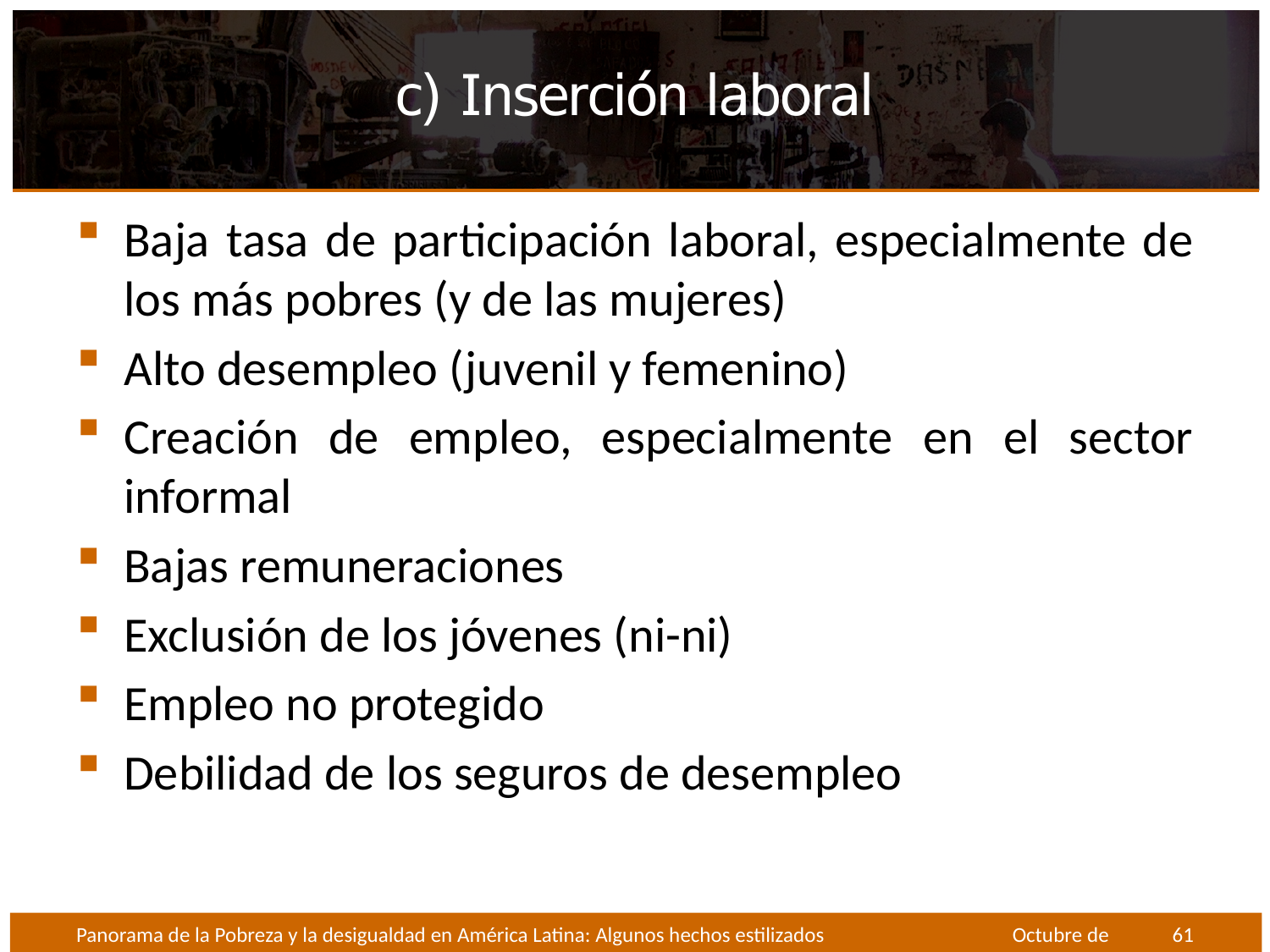

# c) Inserción laboral
Baja tasa de participación laboral, especialmente de los más pobres (y de las mujeres)
Alto desempleo (juvenil y femenino)
Creación de empleo, especialmente en el sector informal
Bajas remuneraciones
Exclusión de los jóvenes (ni-ni)
Empleo no protegido
Debilidad de los seguros de desempleo
Panorama de la Pobreza y la desigualdad en América Latina: Algunos hechos estilizados
Octubre de 2012
61